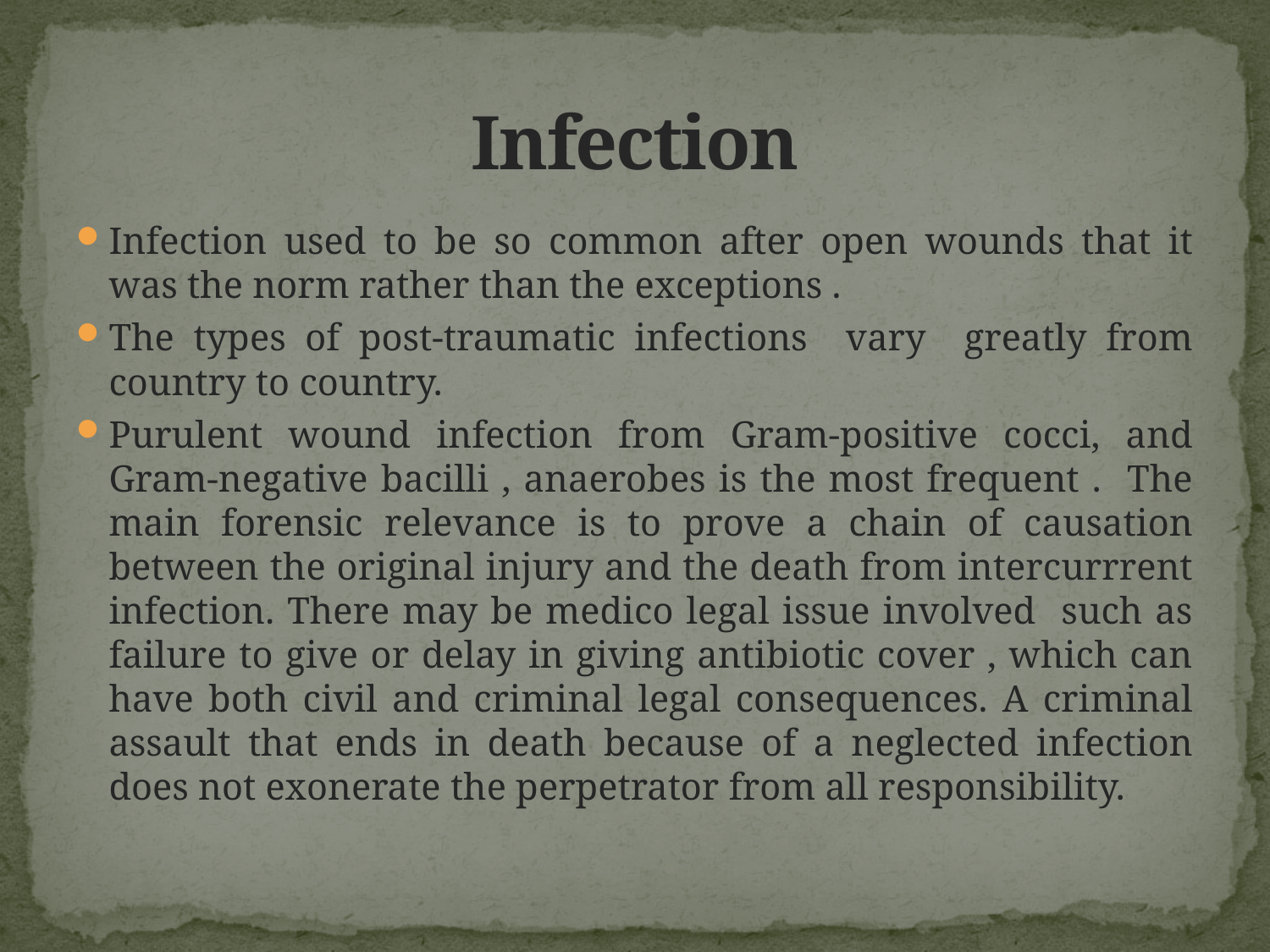

# Infection
Infection used to be so common after open wounds that it was the norm rather than the exceptions .
The types of post-traumatic infections  vary  greatly from country to country.
Purulent wound infection from Gram-positive cocci, and Gram-negative bacilli , anaerobes is the most frequent .  The main forensic relevance is to prove a chain of causation between the original injury and the death from intercurrrent infection. There may be medico legal issue involved  such as failure to give or delay in giving antibiotic cover , which can have both civil and criminal legal consequences. A criminal assault that ends in death because of a neglected infection does not exonerate the perpetrator from all responsibility.